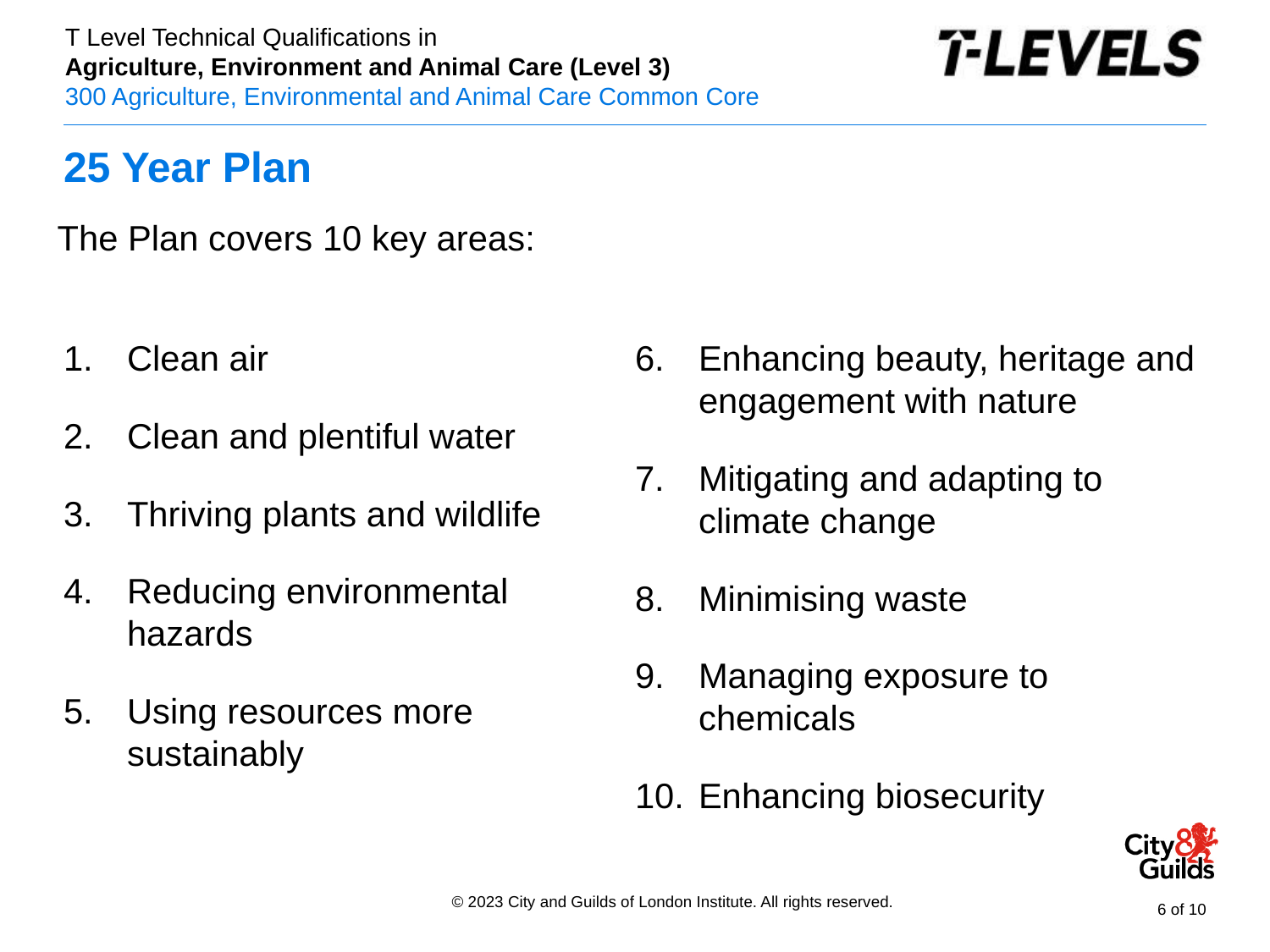

# 25 Year Plan
The Plan covers 10 key areas:
Clean air
Clean and plentiful water
Thriving plants and wildlife
Reducing environmental hazards
Using resources more sustainably

Enhancing beauty, heritage and engagement with nature
Mitigating and adapting to climate change
Minimising waste
Managing exposure to chemicals
Enhancing biosecurity